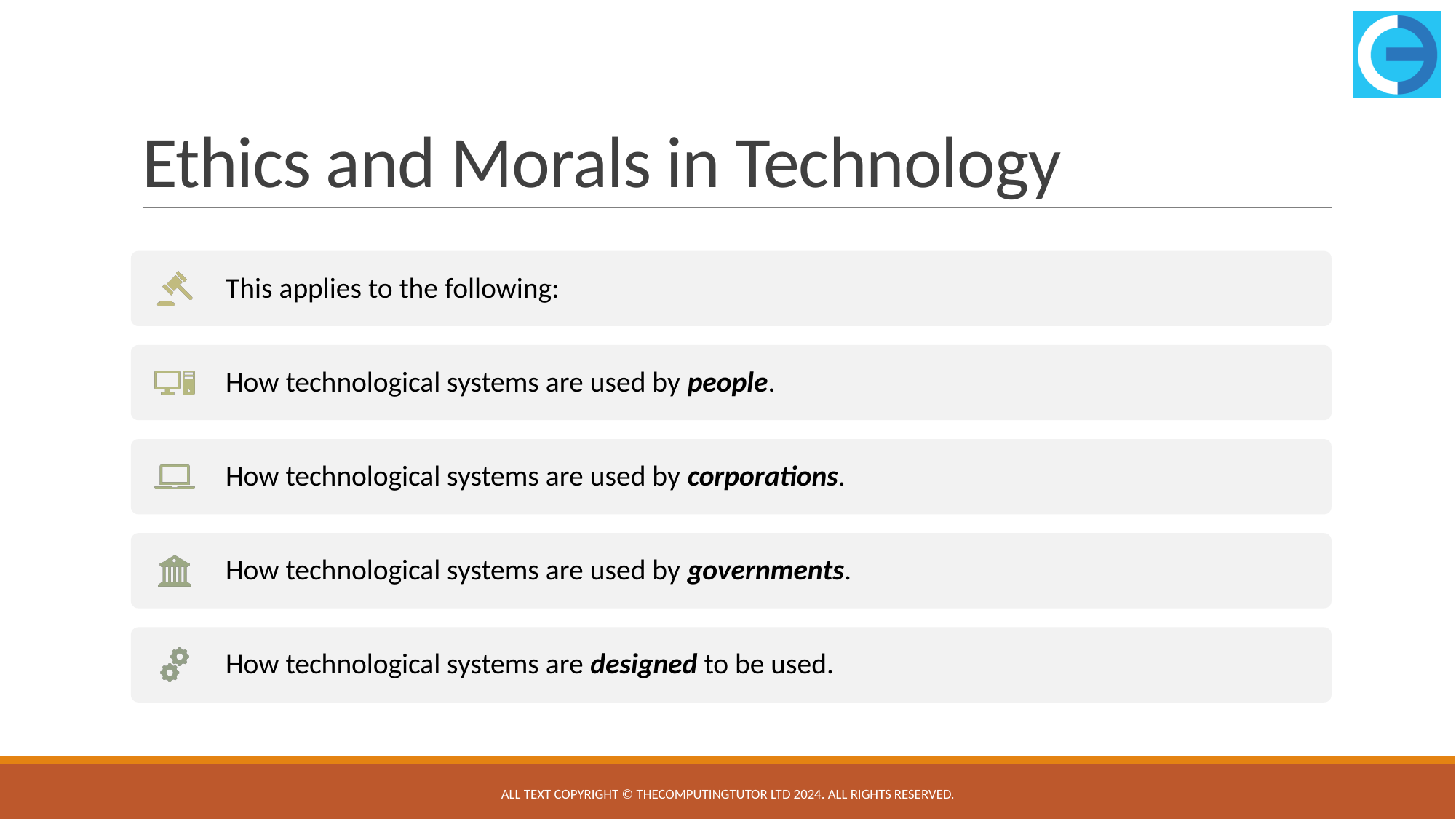

# Ethics and Morals in Technology
This applies to the following:
How technological systems are used by people.
How technological systems are used by corporations.
How technological systems are used by governments.
How technological systems are designed to be used.
All text copyright © TheComputingTutor Ltd 2024. All rights Reserved.